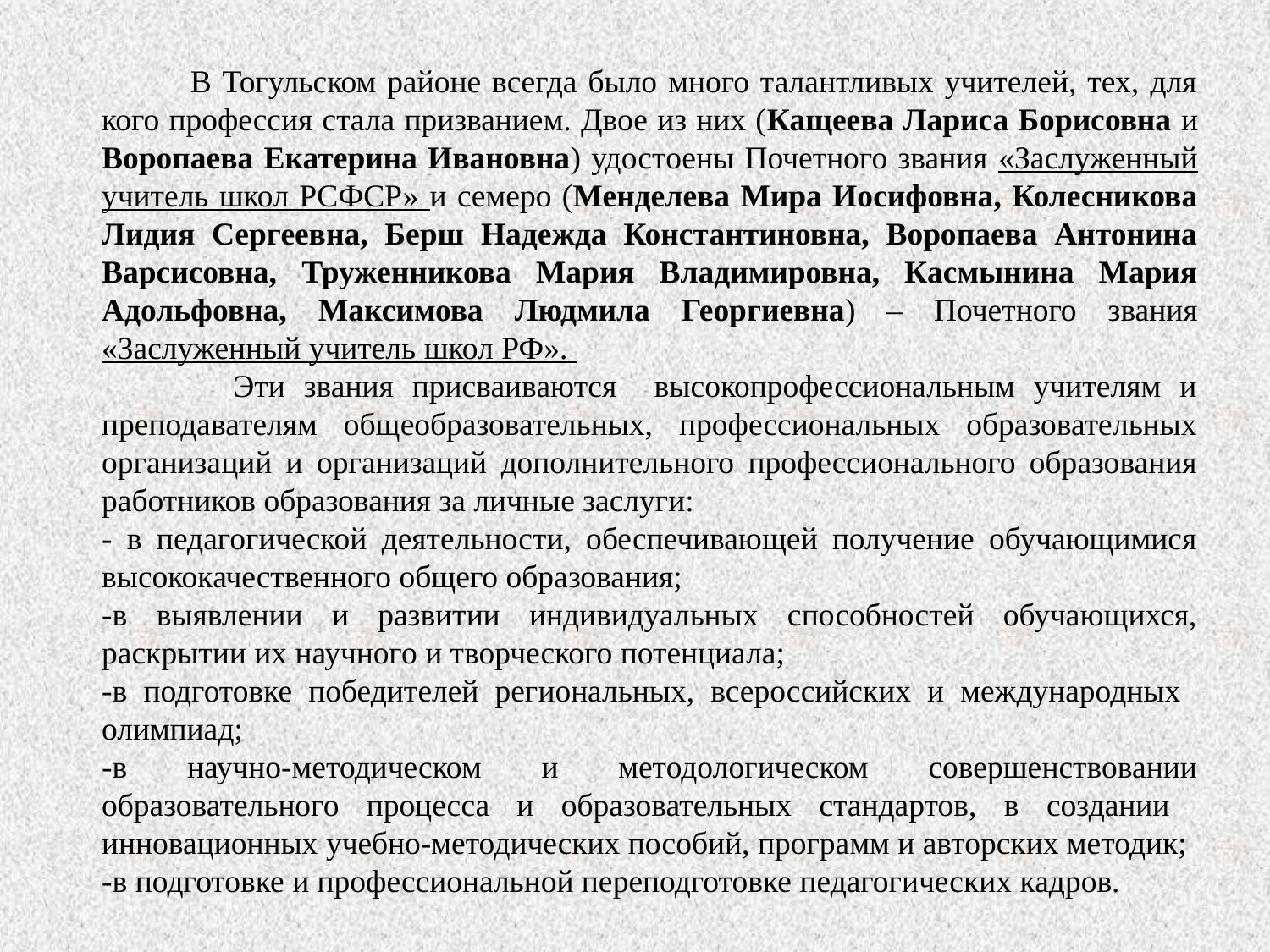

В Тогульском районе всегда было много талантливых учителей, тех, для кого профессия стала призванием. Двое из них (Кащеева Лариса Борисовна и Воропаева Екатерина Ивановна) удостоены Почетного звания «Заслуженный учитель школ РСФСР» и семеро (Менделева Мира Иосифовна, Колесникова Лидия Сергеевна, Берш Надежда Константиновна, Воропаева Антонина Варсисовна, Труженникова Мария Владимировна, Касмынина Мария Адольфовна, Максимова Людмила Георгиевна) – Почетного звания «Заслуженный учитель школ РФ».
       Эти звания присваиваются  высокопрофессиональным учителям и преподавателям общеобразовательных, профессиональных образовательных организаций и организаций дополнительного профессионального образования работников образования за личные заслуги:
- в педагогической деятельности, обеспечивающей получение обучающимися высококачественного общего образования;
-в выявлении и развитии индивидуальных способностей обучающихся, раскрытии их научного и творческого потенциала;
-в подготовке победителей региональных, всероссийских и международных  олимпиад;
-в научно-методическом и методологическом совершенствовании образовательного процесса и образовательных стандартов, в создании  инновационных учебно-методических пособий, программ и авторских методик;
-в подготовке и профессиональной переподготовке педагогических кадров.